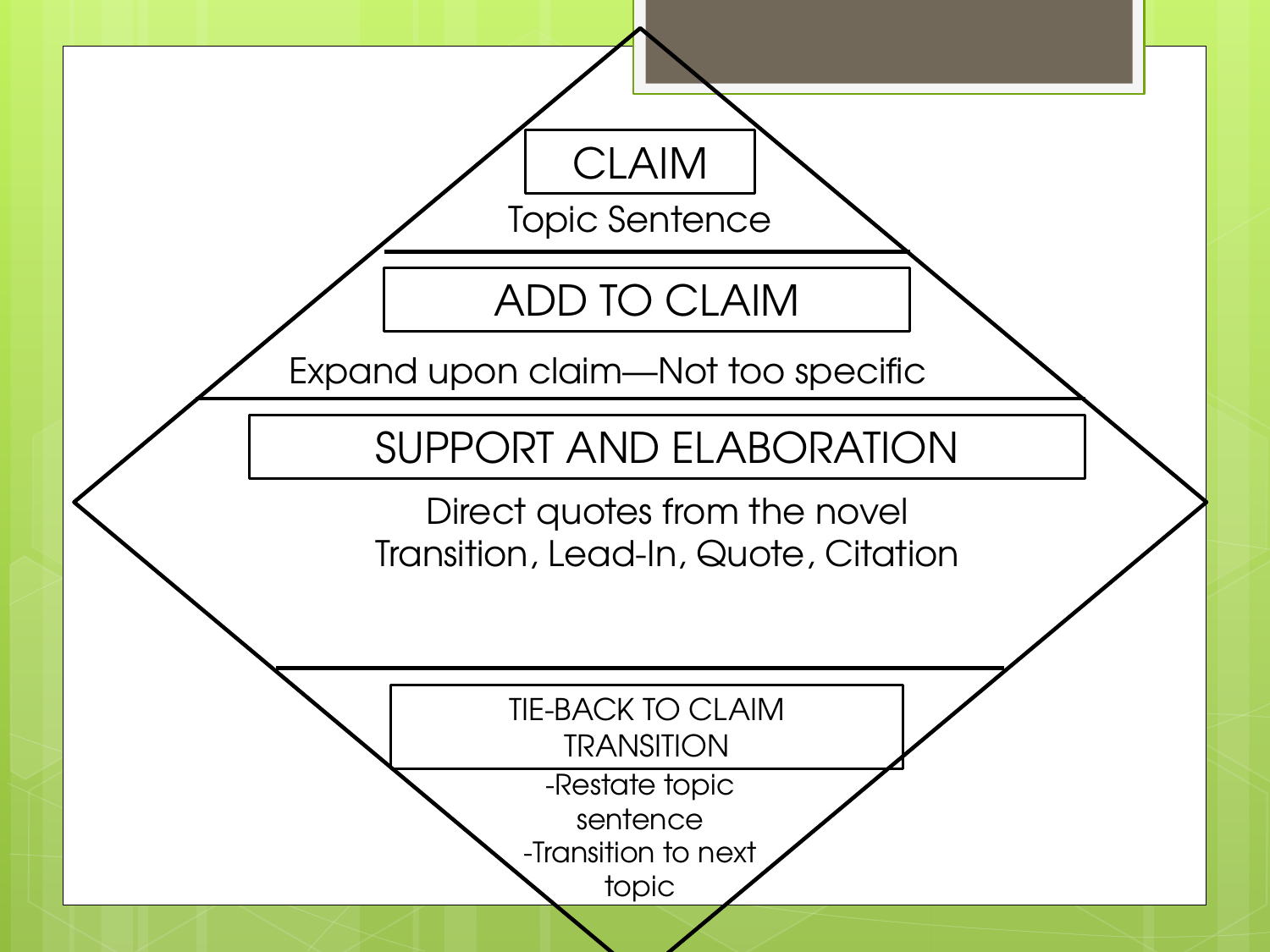

CLAIM
Topic Sentence
ADD TO CLAIM
Expand upon claim—Not too specific
SUPPORT AND ELABORATION
Direct quotes from the novel
Transition, Lead-In, Quote, Citation
TIE-BACK TO CLAIM
TRANSITION
-Restate topic sentence
-Transition to next topic